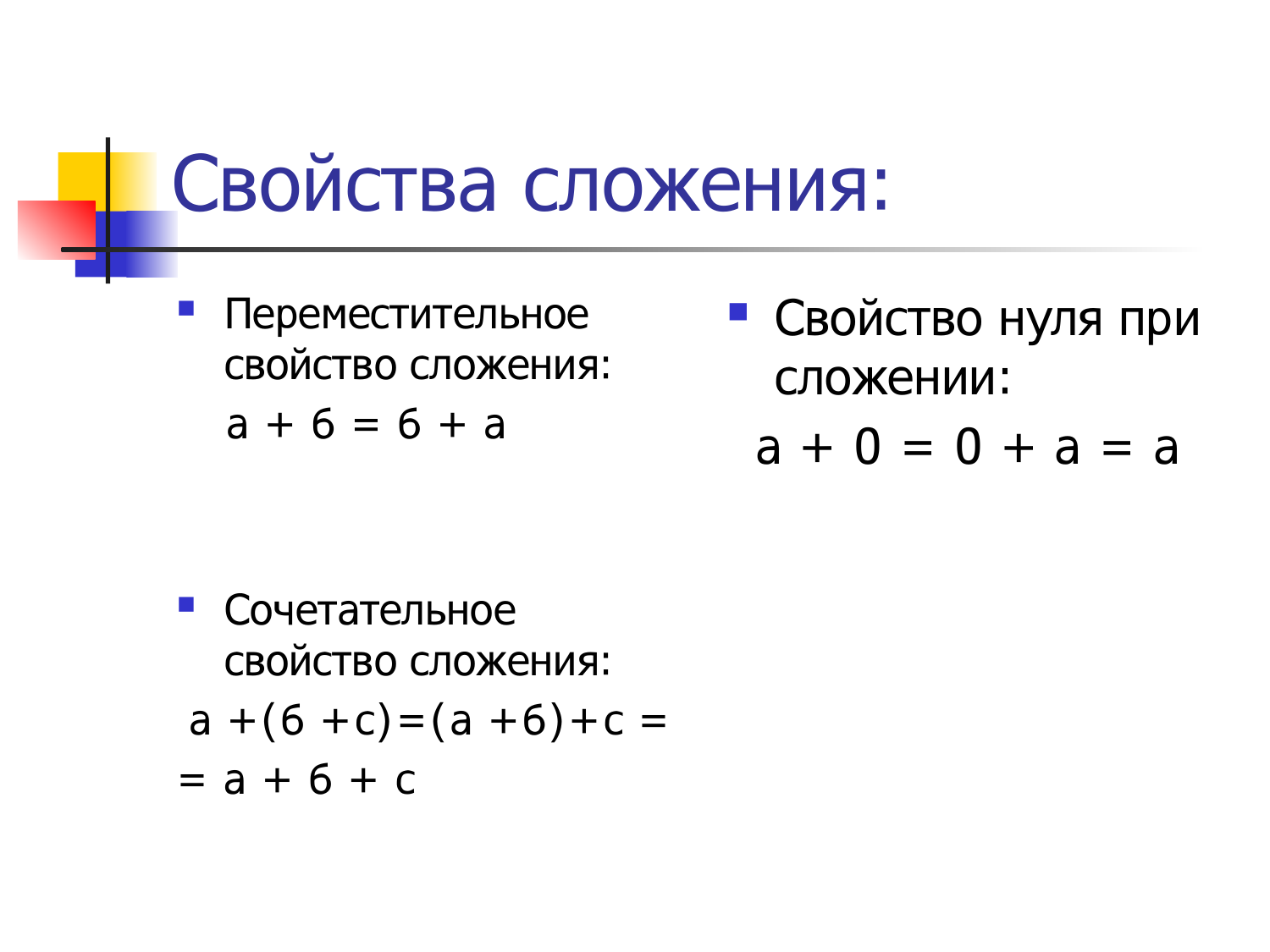

# Свойства сложения:
Переместительное свойство сложения:
    а + б = б + а
Свойство нуля при сложении:
  а + 0 = 0 + а = а

Сочетательное свойство сложения:
 а +(б +с)=(а +б)+с =
= а + б + с